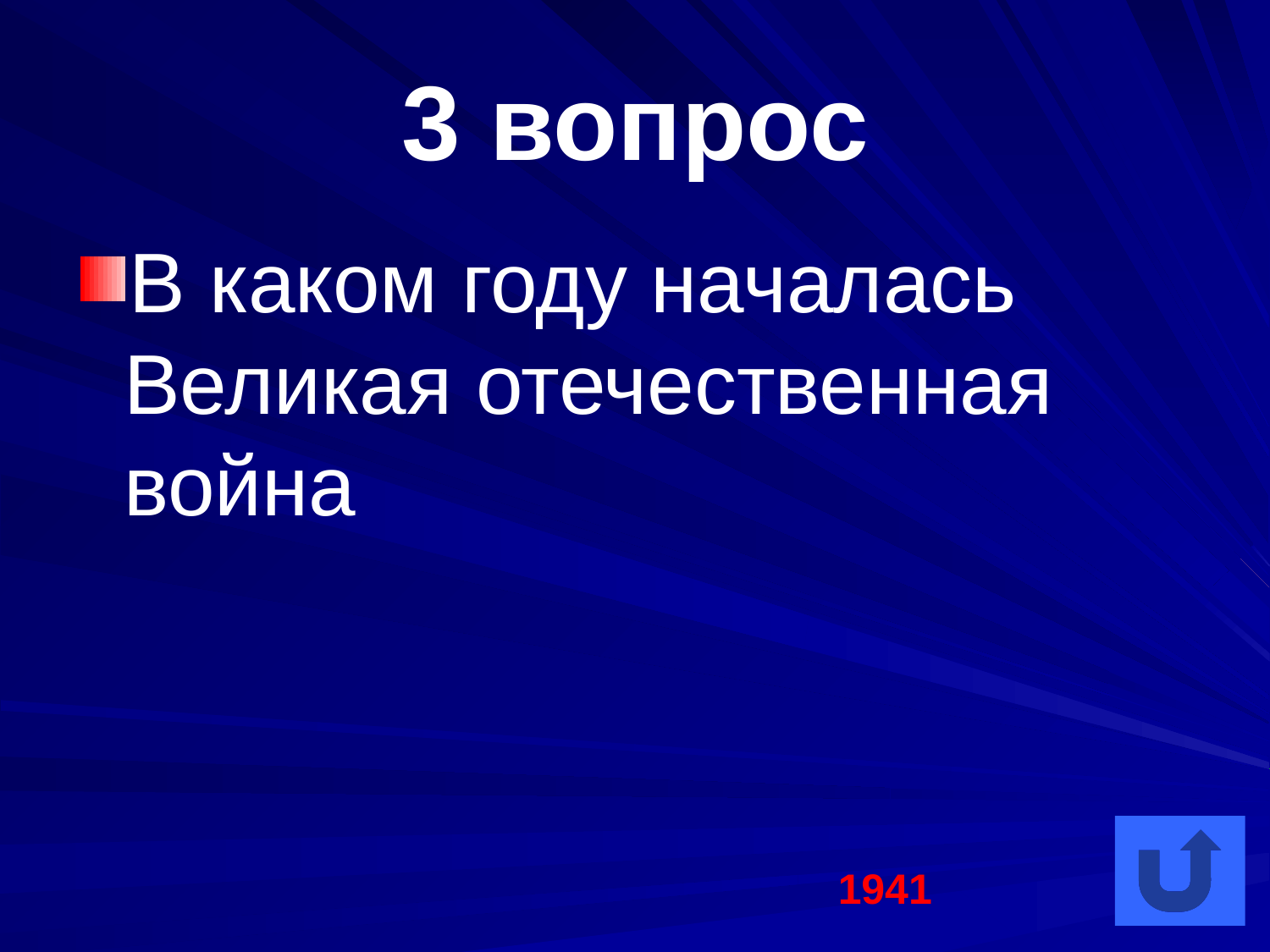

# 3 вопрос
В каком году началась Великая отечественная война

1941